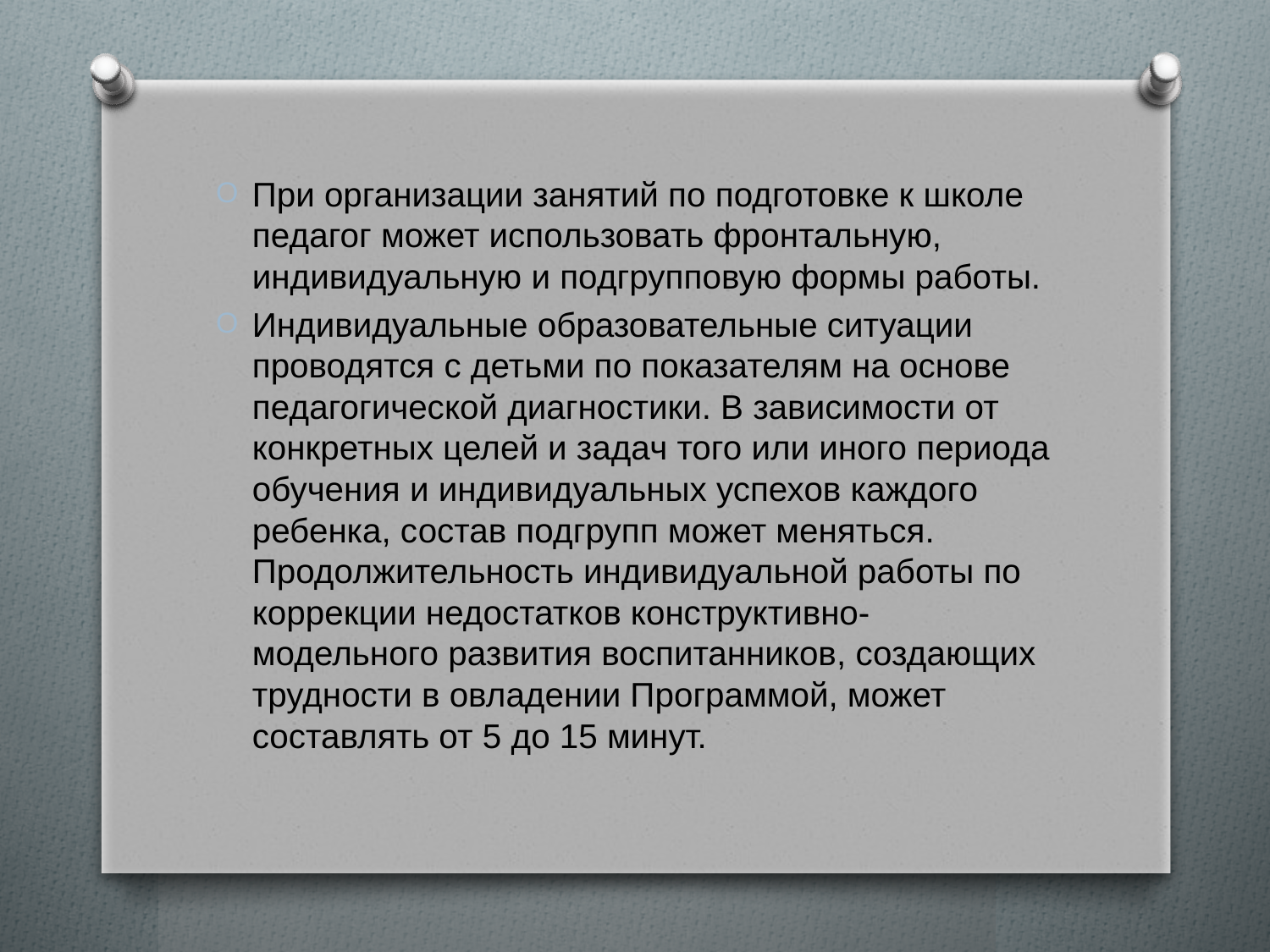

При организации занятий по подготовке к школе педагог может использовать фронтальную, индивидуальную и подгрупповую формы работы.
Индивидуальные образовательные ситуации проводятся с детьми по показателям на основе педагогической диагностики. В зависимости от конкретных целей и задач того или иного периода обучения и индивидуальных успехов каждого ребенка, состав подгрупп может меняться.  Продолжительность индивидуальной работы по коррекции недостатков конструктивно-модельного развития воспитанников, создающих трудности в овладении Программой, может составлять от 5 до 15 минут.